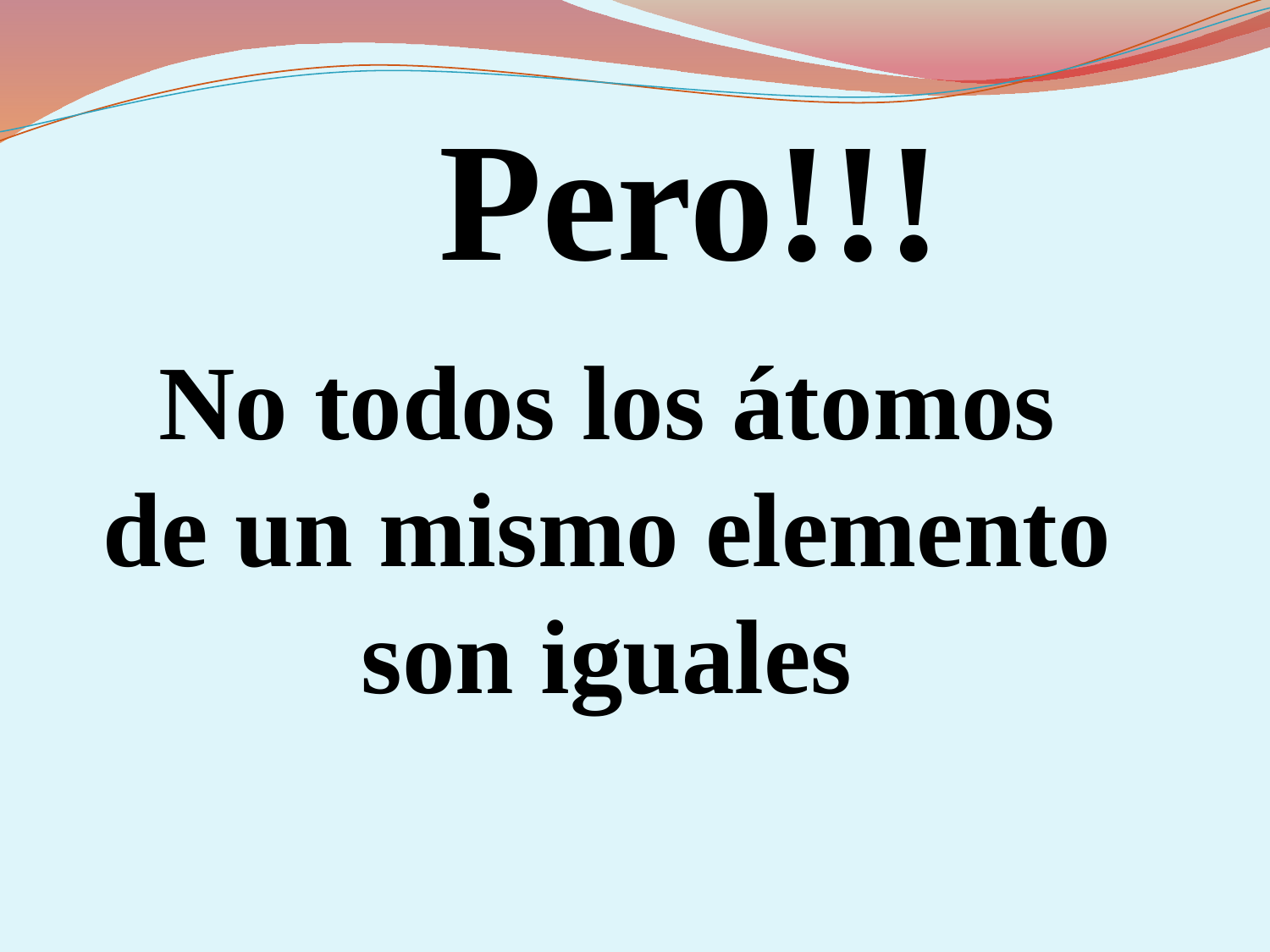

Pero!!!
No todos los átomos de un mismo elemento son iguales